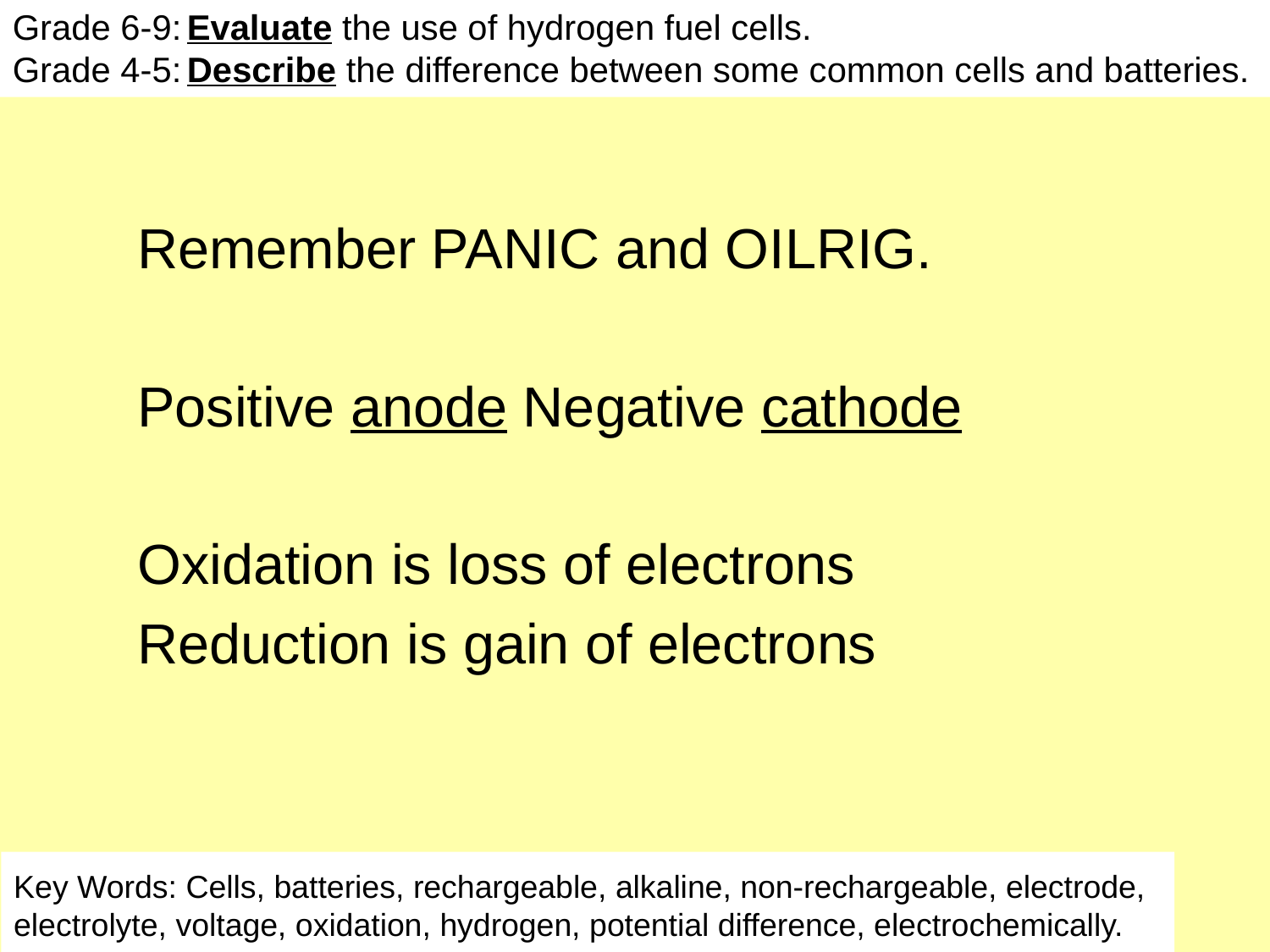

Aspire: Evaluate the use of hydrogen fuel cells.
Challenge: Describe some common cells and batteries.
Grade 6-9: Evaluate the use of hydrogen fuel cells.
Grade 4-5: Describe the difference between some common cells and batteries.
Remember PANIC and OILRIG.

Positive anode Negative cathode

Oxidation is loss of electrons
Reduction is gain of electrons

Key Words: Cells, batteries, rechargeable, alkaline, non-rechargeable, electrode,
electrolyte, voltage, oxidation, hydrogen, potential difference, electrochemically.